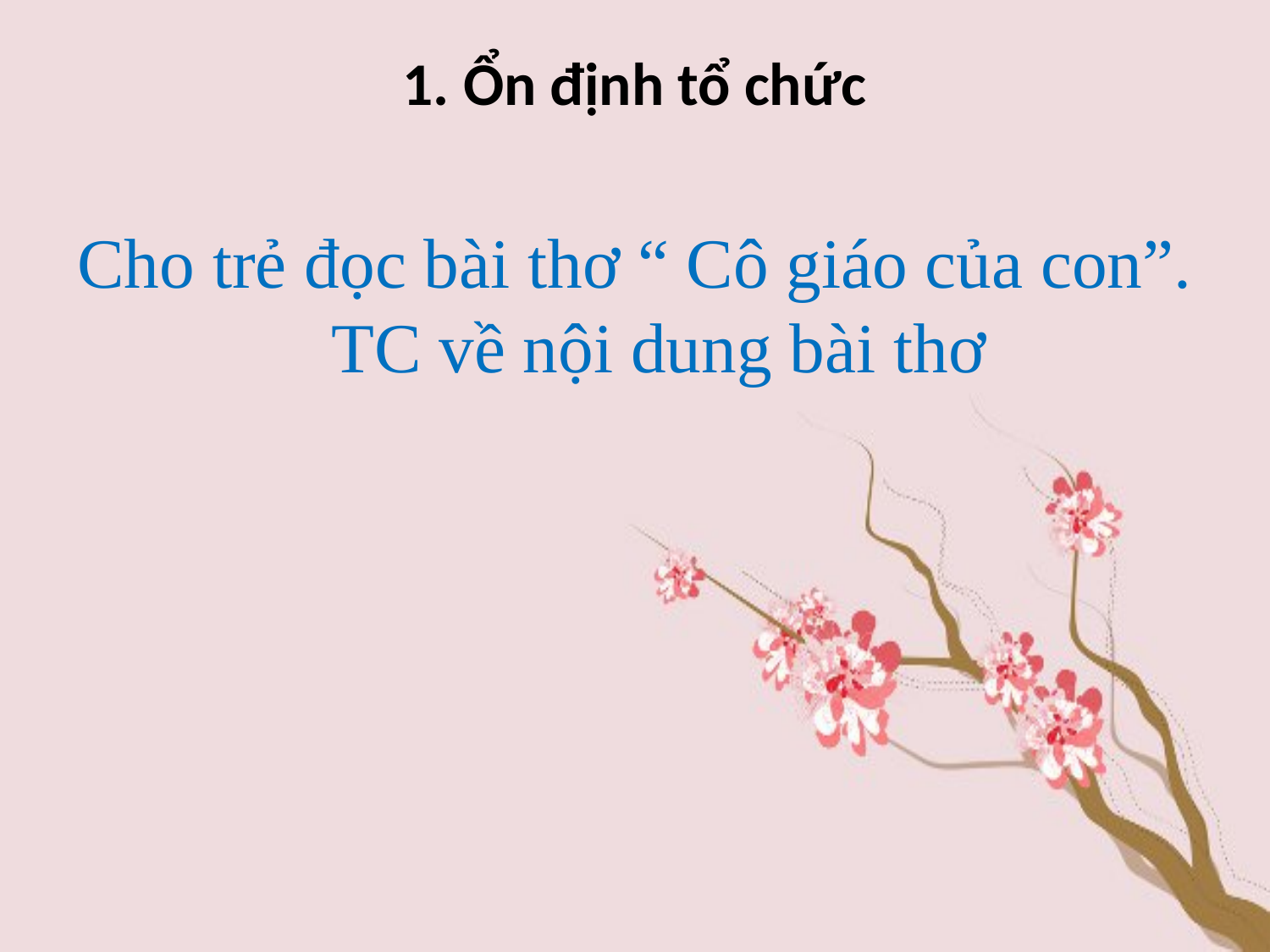

# 1. Ổn định tổ chức
Cho trẻ đọc bài thơ “ Cô giáo của con”. TC về nội dung bài thơ